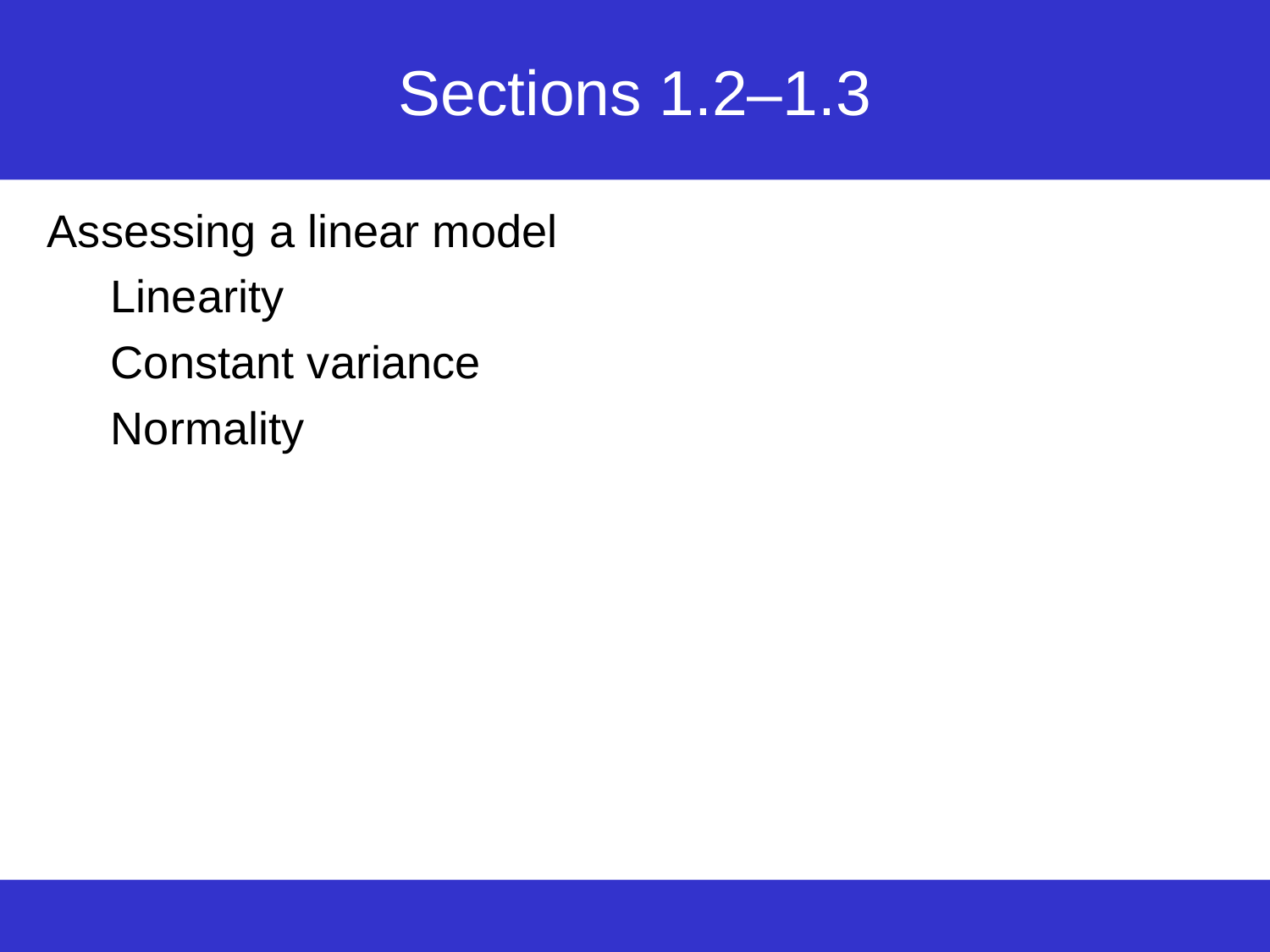

# Sections 1.2–1.3
Assessing a linear model
Linearity
Constant variance
Normality